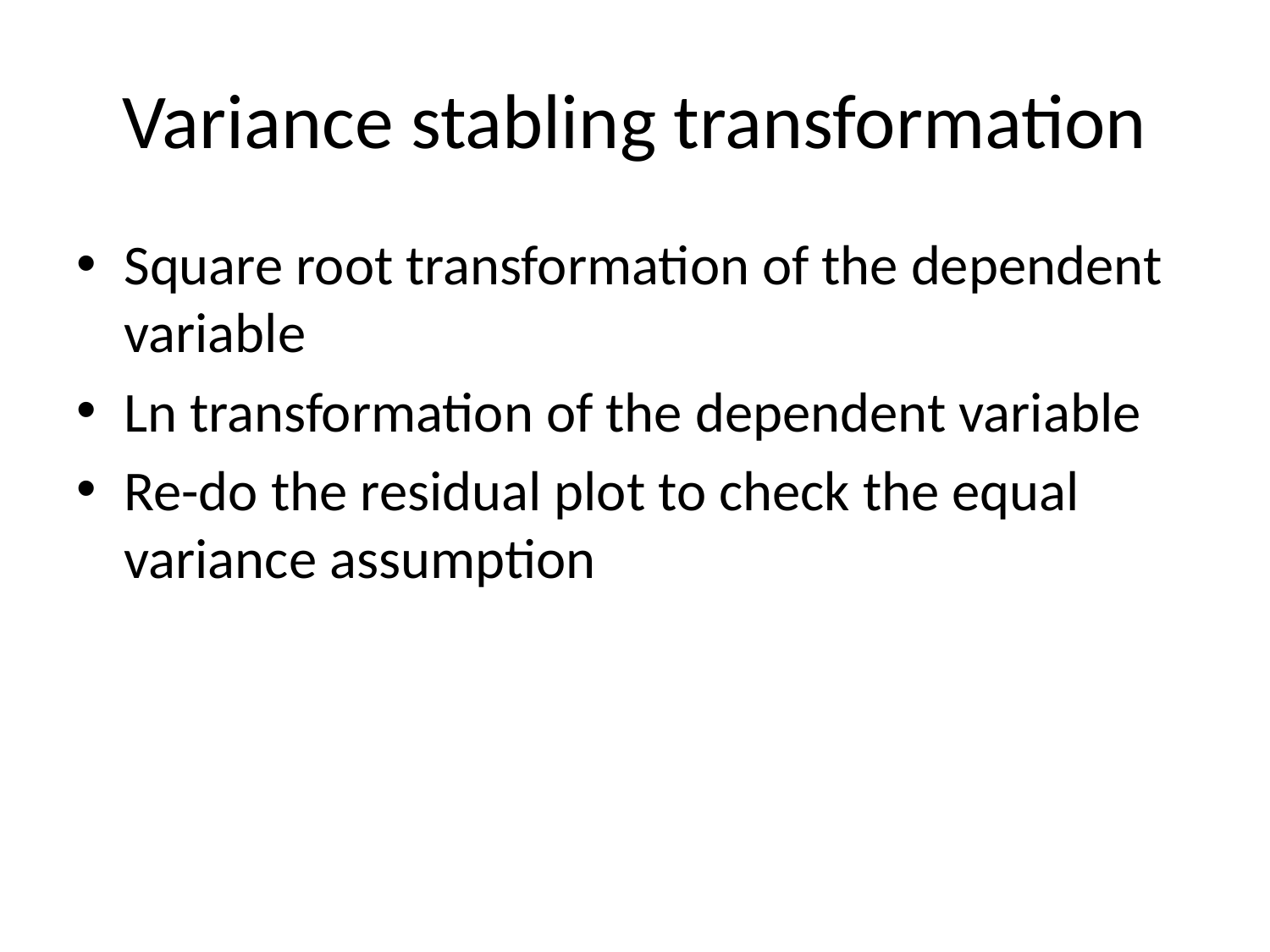

# Variance stabling transformation
Square root transformation of the dependent variable
Ln transformation of the dependent variable
Re-do the residual plot to check the equal variance assumption